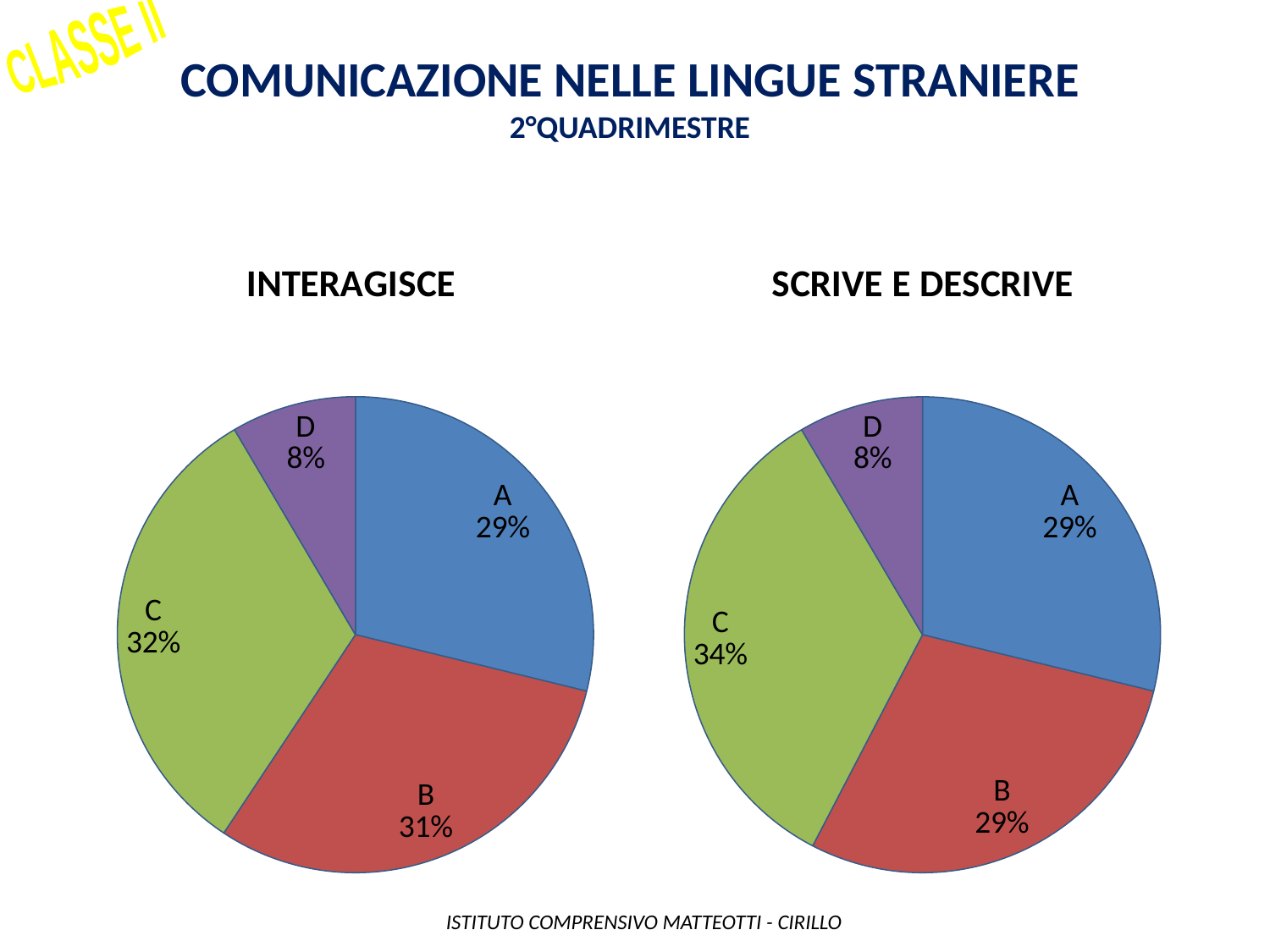

CLASSE II
Comunicazione nelle lingue straniere
2°QUADRIMESTRE

### Chart: INTERAGISCE

| Category |  |
|---|---|
| A | 17.0 |
| B | 18.0 |
| C | 19.0 |
| D | 5.0 |

### Chart: SCRIVE E DESCRIVE

| Category |  |
|---|---|
| A | 17.0 |
| B | 17.0 |
| C | 20.0 |
| D | 5.0 |
 ISTITUTO COMPRENSIVO MATTEOTTI - CIRILLO